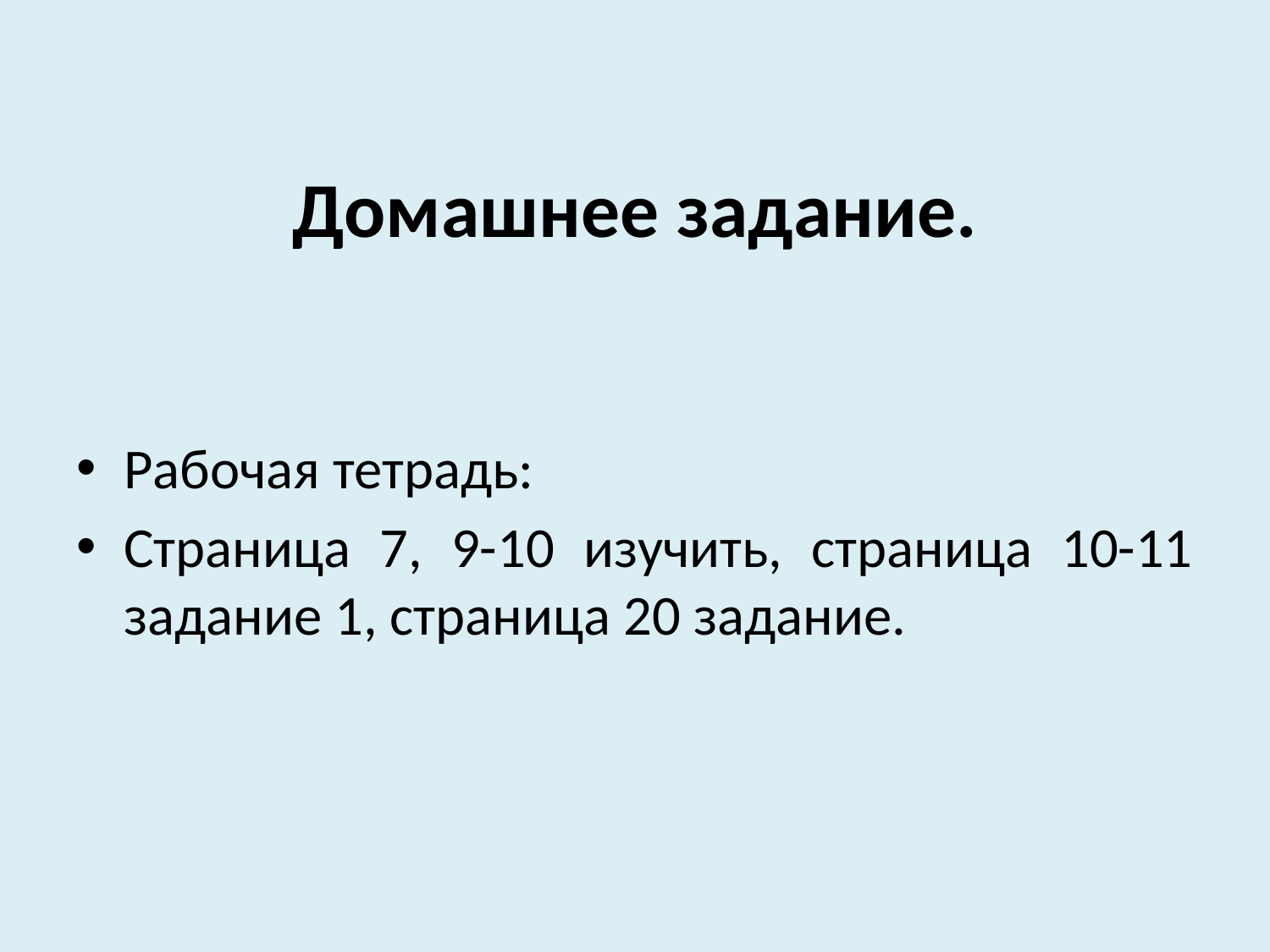

# Домашнее задание.
Рабочая тетрадь:
Страница 7, 9-10 изучить, страница 10-11 задание 1, страница 20 задание.